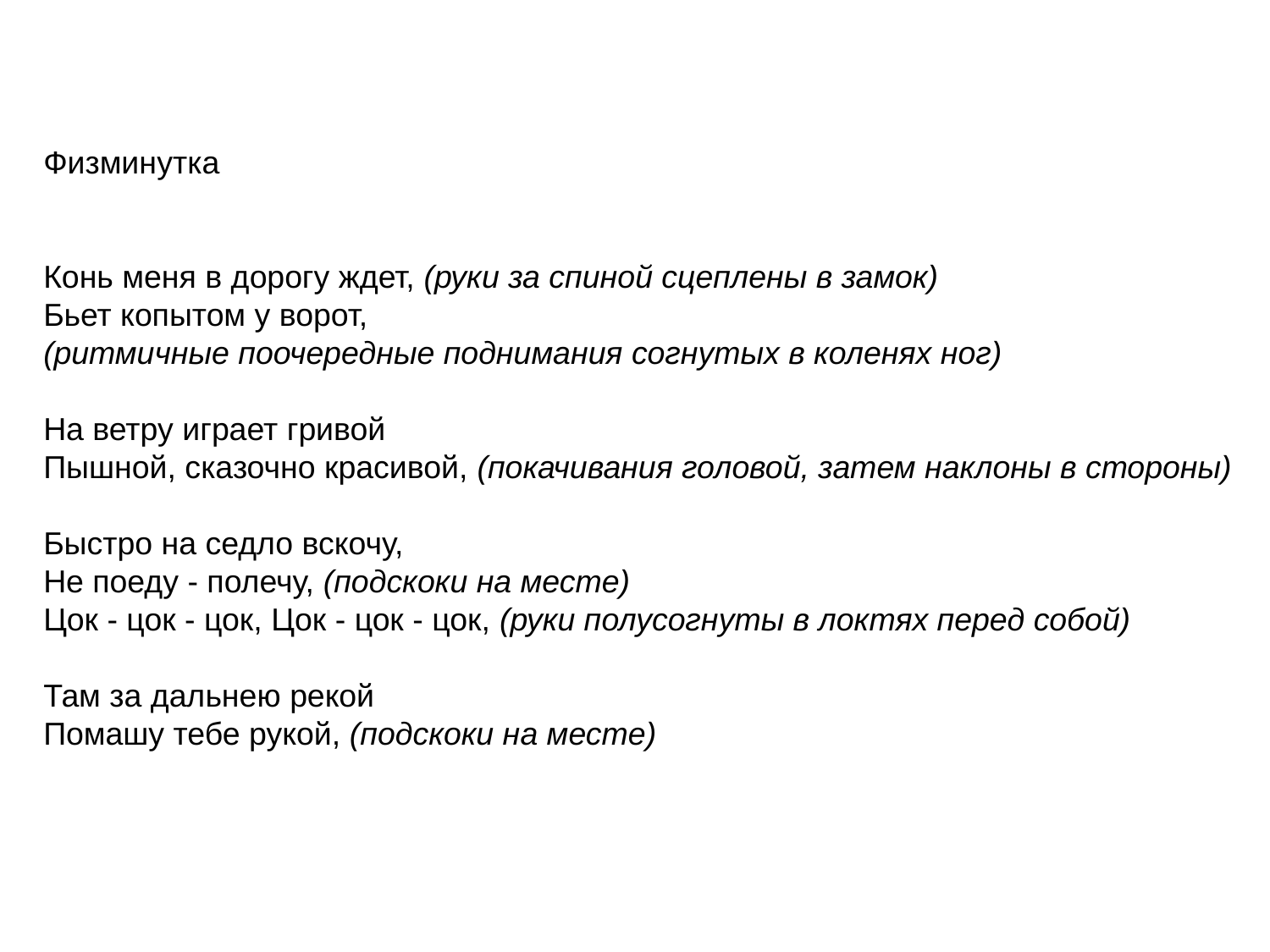

Физминутка

Конь меня в дорогу ждет, (руки за спиной сцеплены в замок)
Бьет копытом у ворот,
(ритмичные поочередные поднимания согнутых в коленях ног)

На ветру играет гривой
Пышной, сказочно красивой, (покачивания головой, затем наклоны в стороны)

Быстро на седло вскочу,
Не поеду - полечу, (подскоки на месте)
Цок - цок - цок, Цок - цок - цок, (руки полусогнуты в локтях перед собой)

Там за дальнею рекой
Помашу тебе рукой, (подскоки на месте)